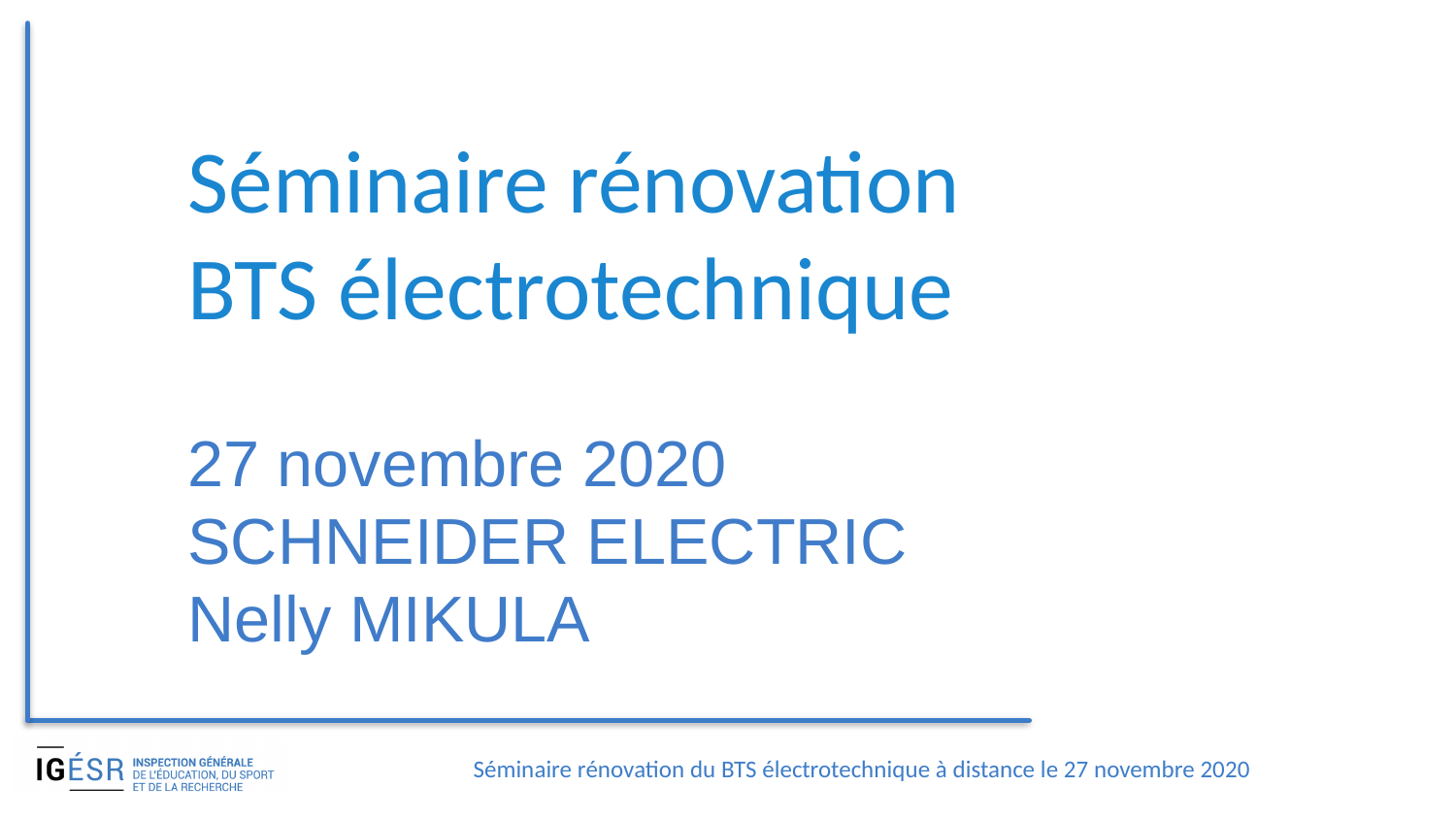

# Séminaire rénovation BTS électrotechnique
27 novembre 2020
SCHNEIDER ELECTRIC
Nelly MIKULA